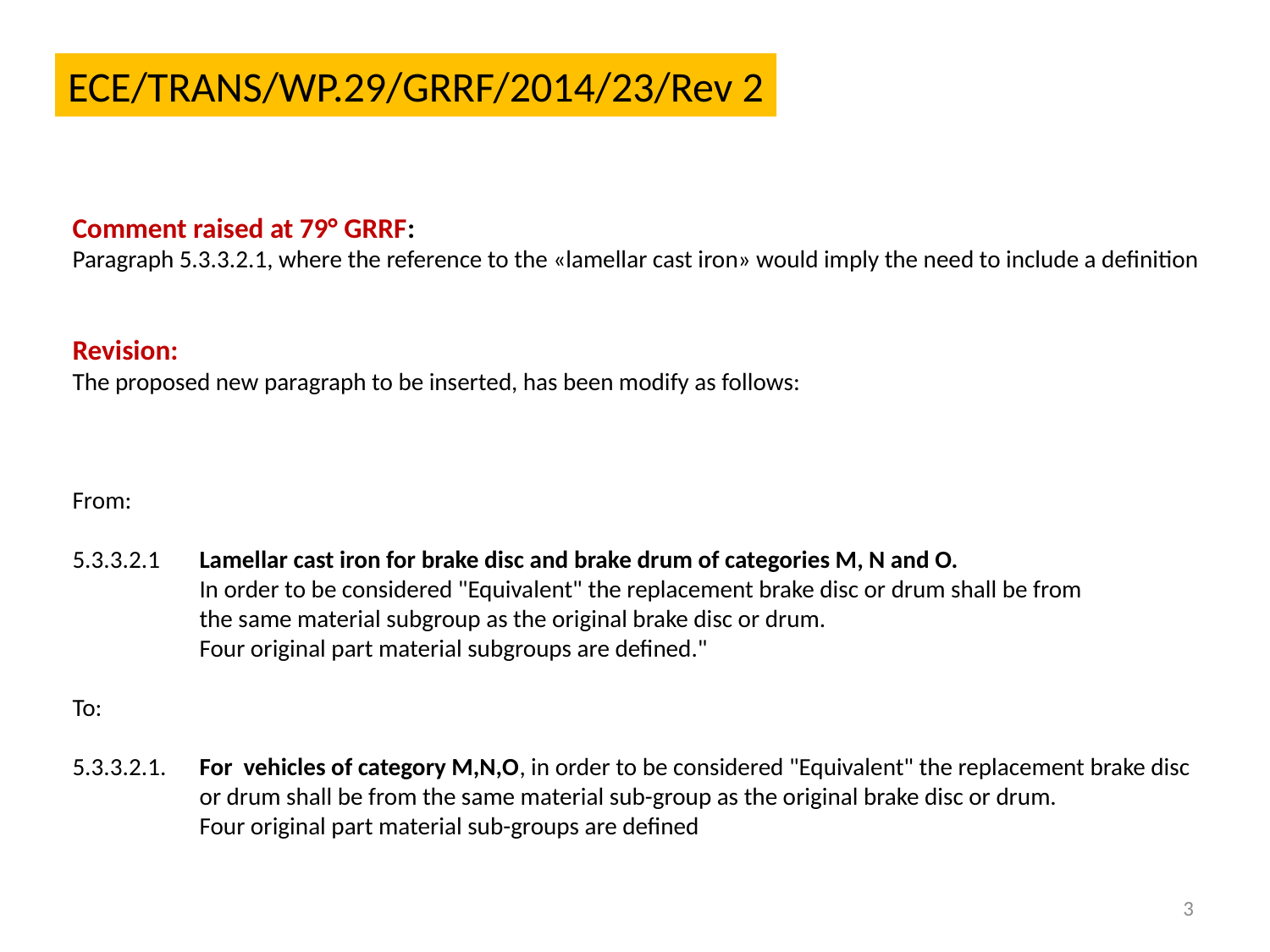

ECE/TRANS/WP.29/GRRF/2014/23/Rev 2
Comment raised at 79° GRRF:
Paragraph 5.3.3.2.1, where the reference to the «lamellar cast iron» would imply the need to include a definition

Revision:
The proposed new paragraph to be inserted, has been modify as follows:

From:

5.3.3.2.1	Lamellar cast iron for brake disc and brake drum of categories M, N and O.
	In order to be considered "Equivalent" the replacement brake disc or drum shall be from
	the same material subgroup as the original brake disc or drum.
	Four original part material subgroups are defined."

To:

5.3.3.2.1.	For  vehicles of category M,N,O, in order to be considered "Equivalent" the replacement brake disc
	or drum shall be from the same material sub-group as the original brake disc or drum.
	Four original part material sub-groups are defined
3